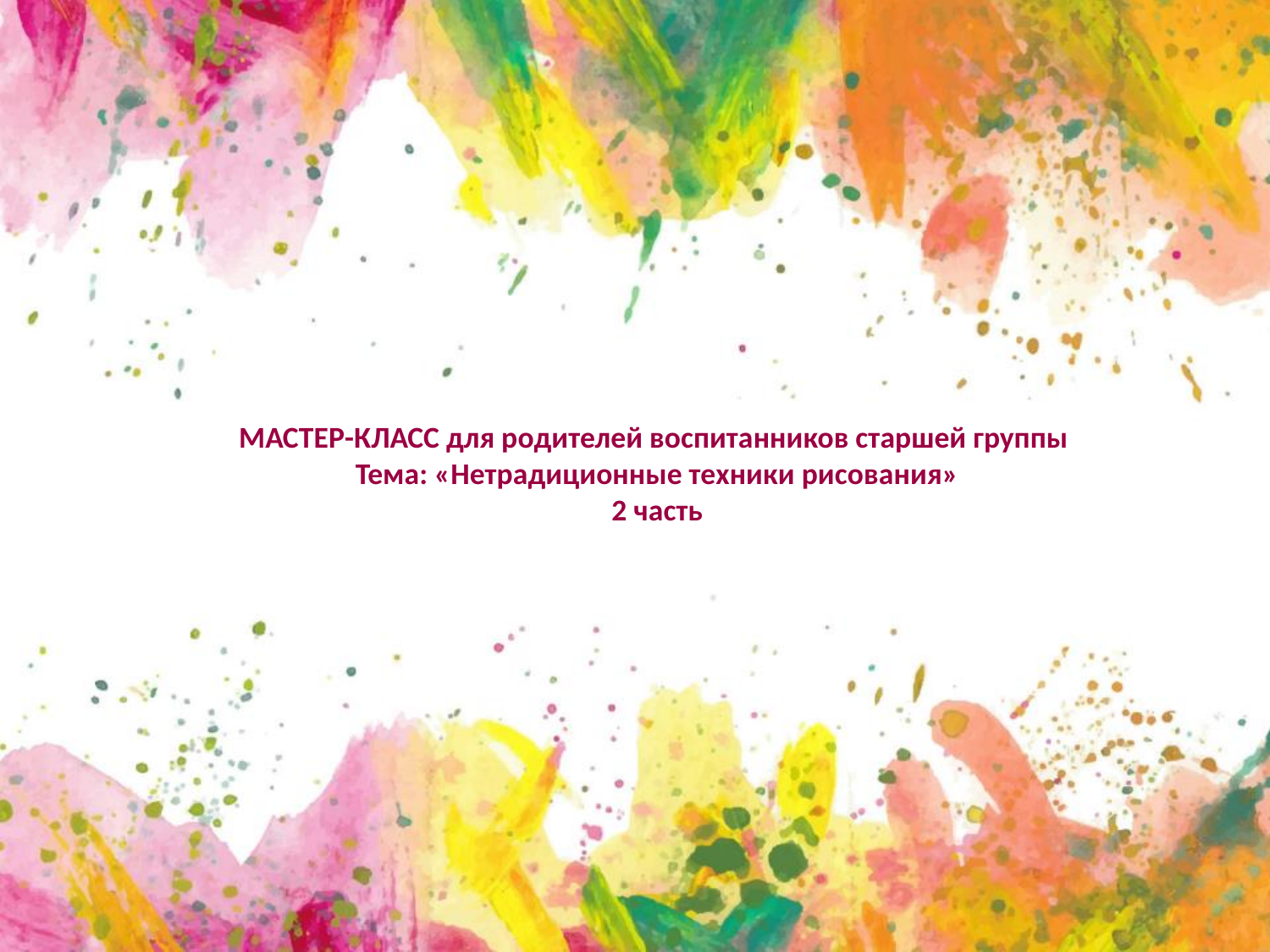

# МАСТЕР-КЛАСС для родителей воспитанников старшей группы Тема: «Нетрадиционные техники рисования» 2 часть